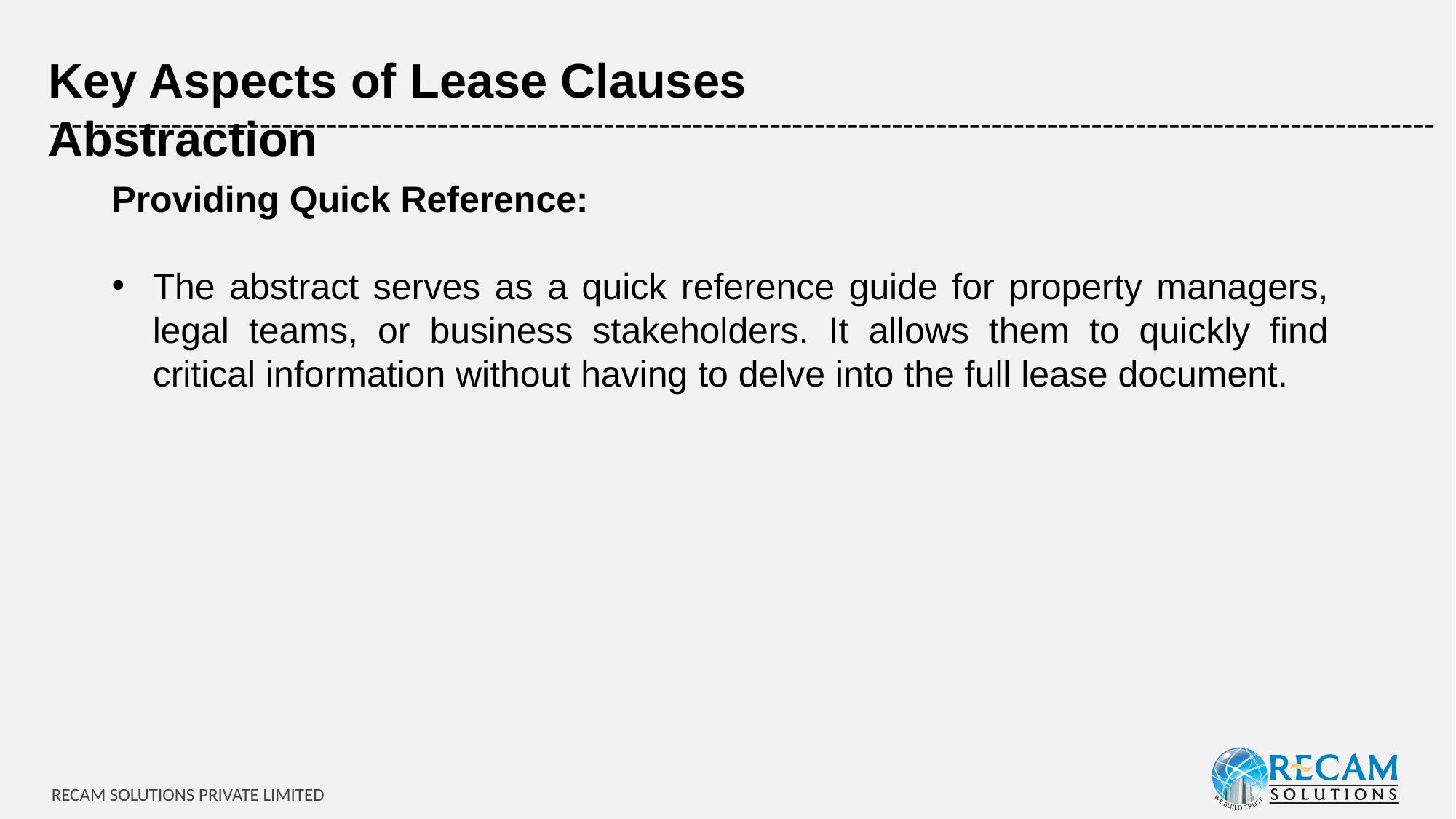

Key Aspects of Lease Clauses Abstraction

-----------------------------------------------------------------------------------------------------------------------------
Providing Quick Reference:

The abstract serves as a quick reference guide for property managers, legal teams, or business stakeholders. It allows them to quickly find critical information without having to delve into the full lease document.
RECAM SOLUTIONS PRIVATE LIMITED